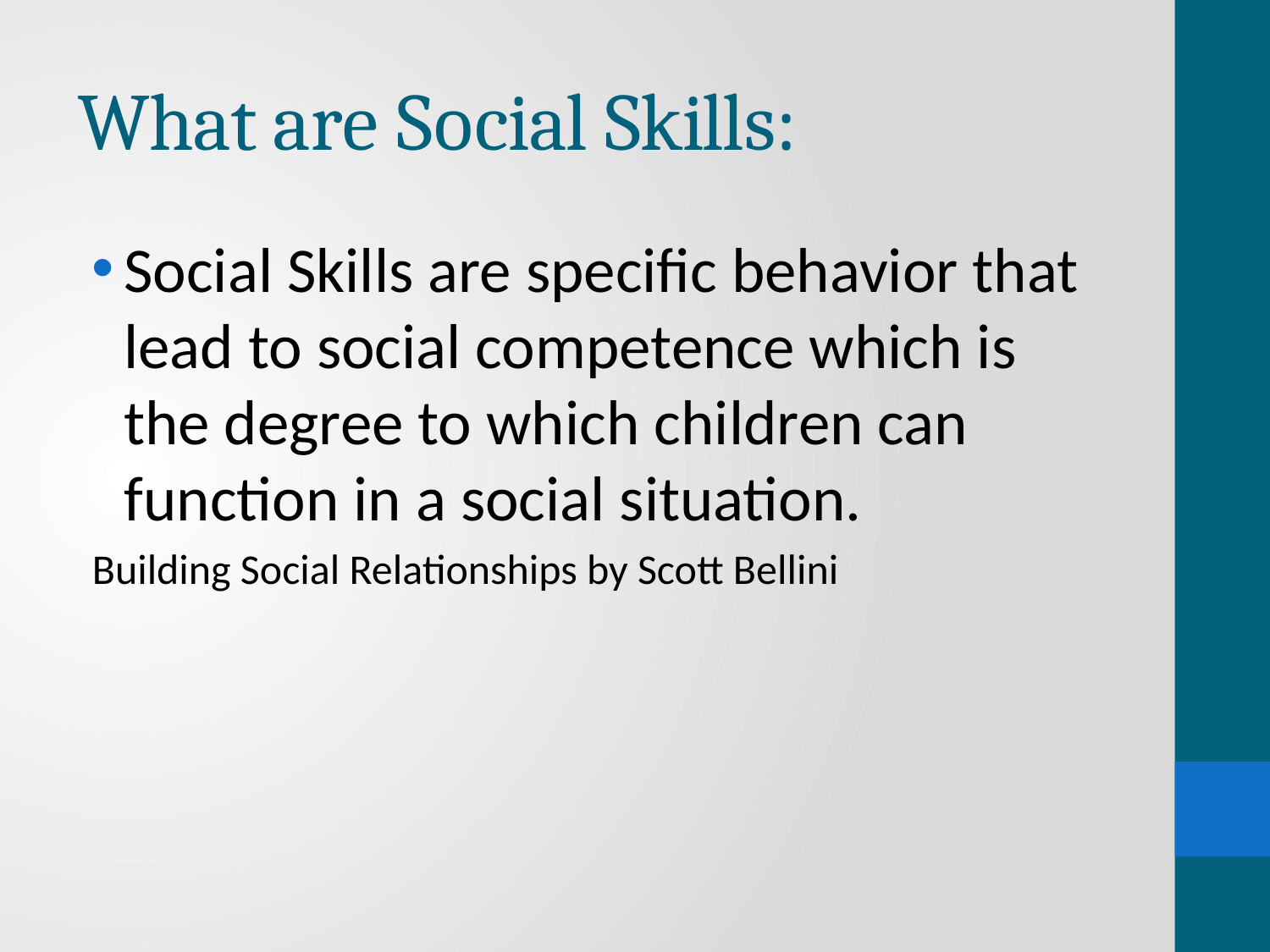

# What are Social Skills:
Social Skills are specific behavior that lead to social competence which is the degree to which children can function in a social situation.
Building Social Relationships by Scott Bellini